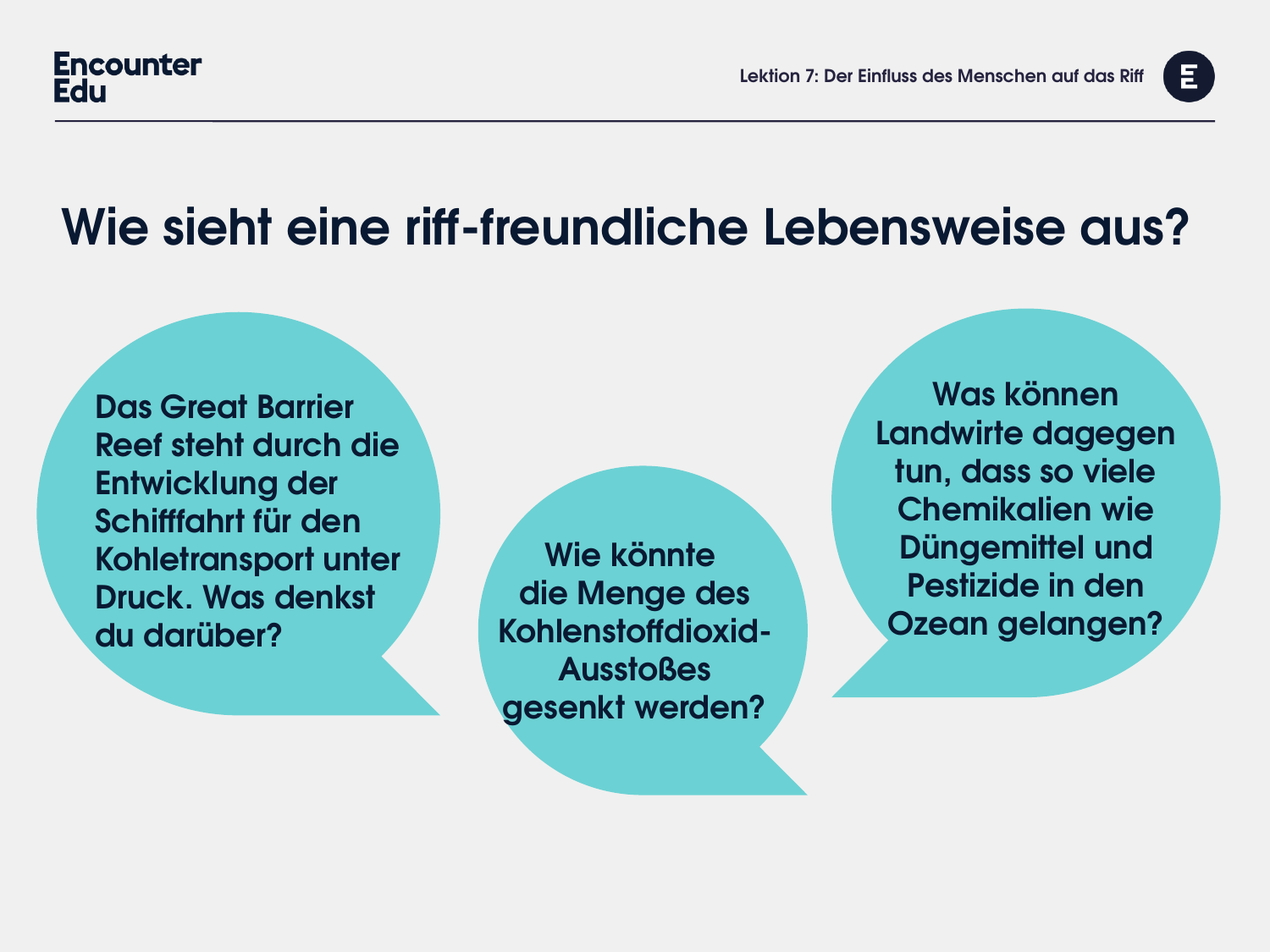

# Lektion 7: Der Einfluss des Menschen auf das Riff
Wie sieht eine riff-freundliche Lebensweise aus?

Was können Landwirte dagegen tun, dass so viele Chemikalien wie Düngemittel und Pestizide in den Ozean gelangen?
Das Great Barrier Reef steht durch die Entwicklung der Schifffahrt für den Kohletransport unter Druck. Was denkst du darüber?

Wie könnte
die Menge des Kohlenstoffdioxid-Ausstoßes gesenkt werden?